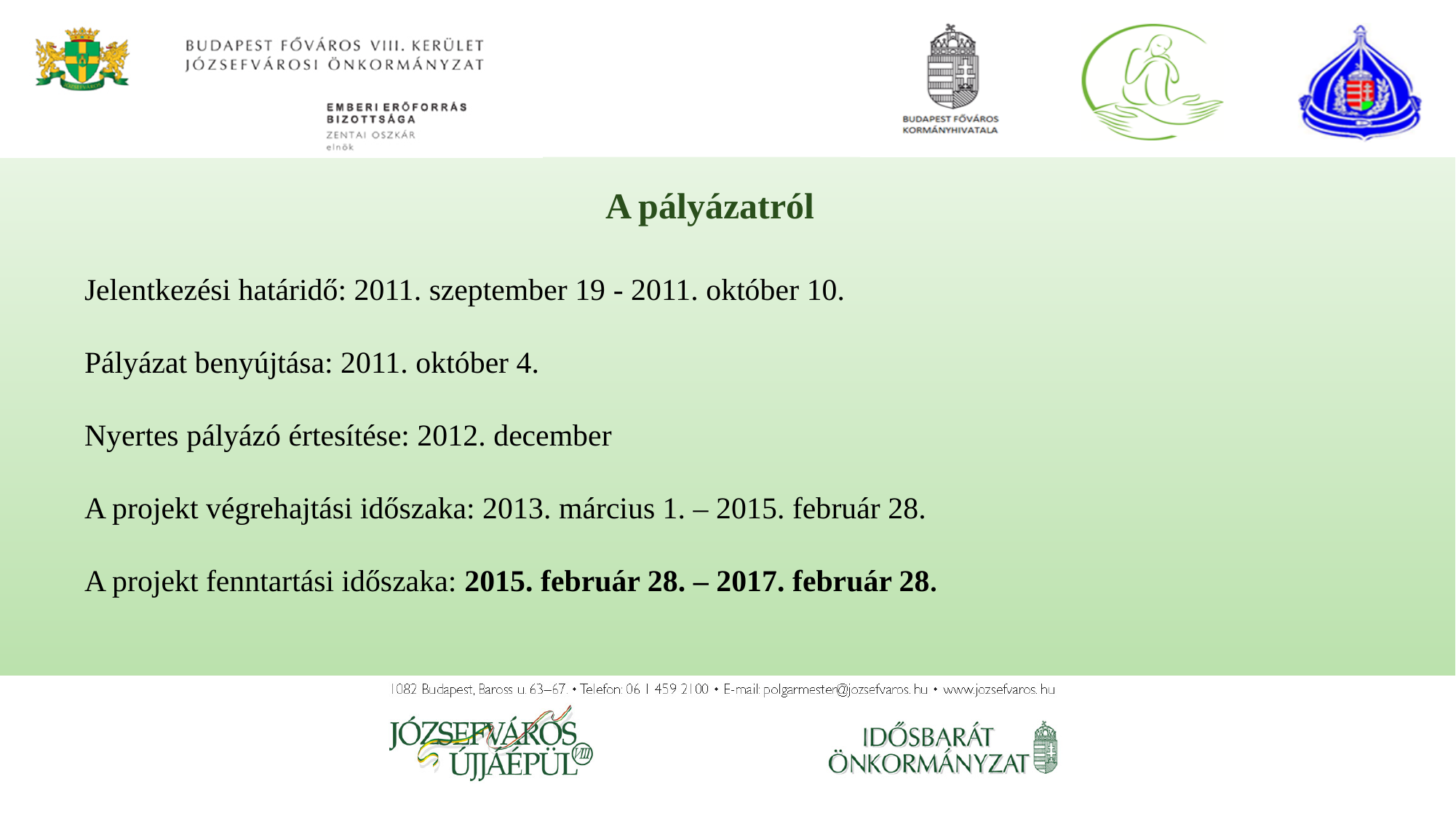

A pályázatról
Jelentkezési határidő: 2011. szeptember 19 - 2011. október 10.

Pályázat benyújtása: 2011. október 4.

Nyertes pályázó értesítése: 2012. december

A projekt végrehajtási időszaka: 2013. március 1. – 2015. február 28.

A projekt fenntartási időszaka: 2015. február 28. – 2017. február 28.